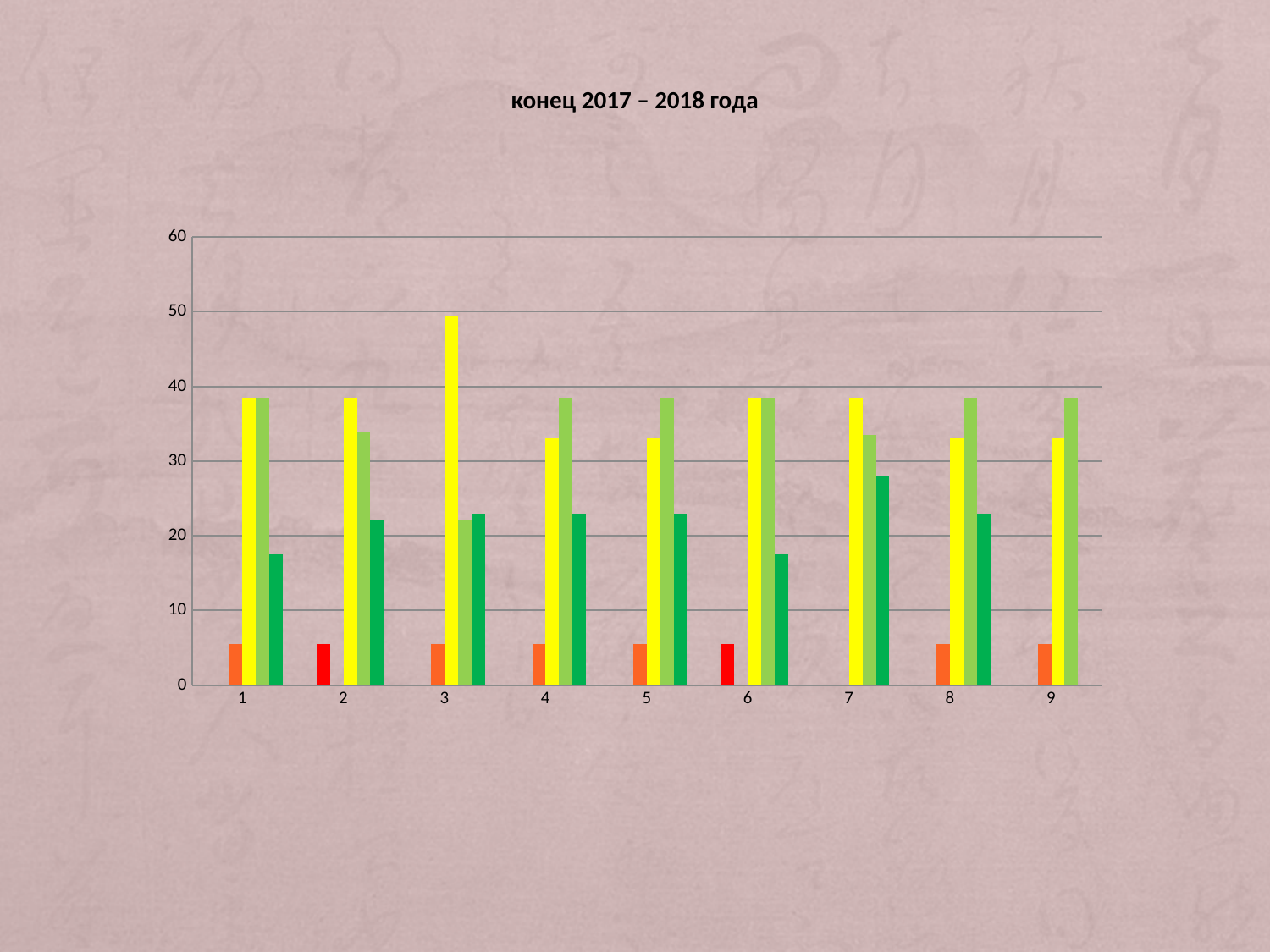

конец 2017 – 2018 года

### Chart

| Category | Не сформировано | Низкий уровень | Ниже среднего | Средний | Достаточный  | Высокий |
|---|---|---|---|---|---|---|
| 1 | None | None | 5.5 | 38.5 | 38.5 | 17.5 |
| 2 | None | 5.5 | None | 38.5 | 34.0 | 22.0 |
| 3 | None | None | 5.5 | 49.5 | 22.0 | 23.0 |
| 4 | None | None | 5.5 | 33.0 | 38.5 | 23.0 |
| 5 | None | None | 5.5 | 33.0 | 38.5 | 23.0 |
| 6 | None | 5.5 | None | 38.5 | 38.5 | 17.5 |
| 7 | None | None | None | 38.5 | 33.5 | 28.0 |
| 8 | None | None | 5.5 | 33.0 | 38.5 | 23.0 |
| 9 | None | None | 5.5 | 33.0 | 38.5 | None |